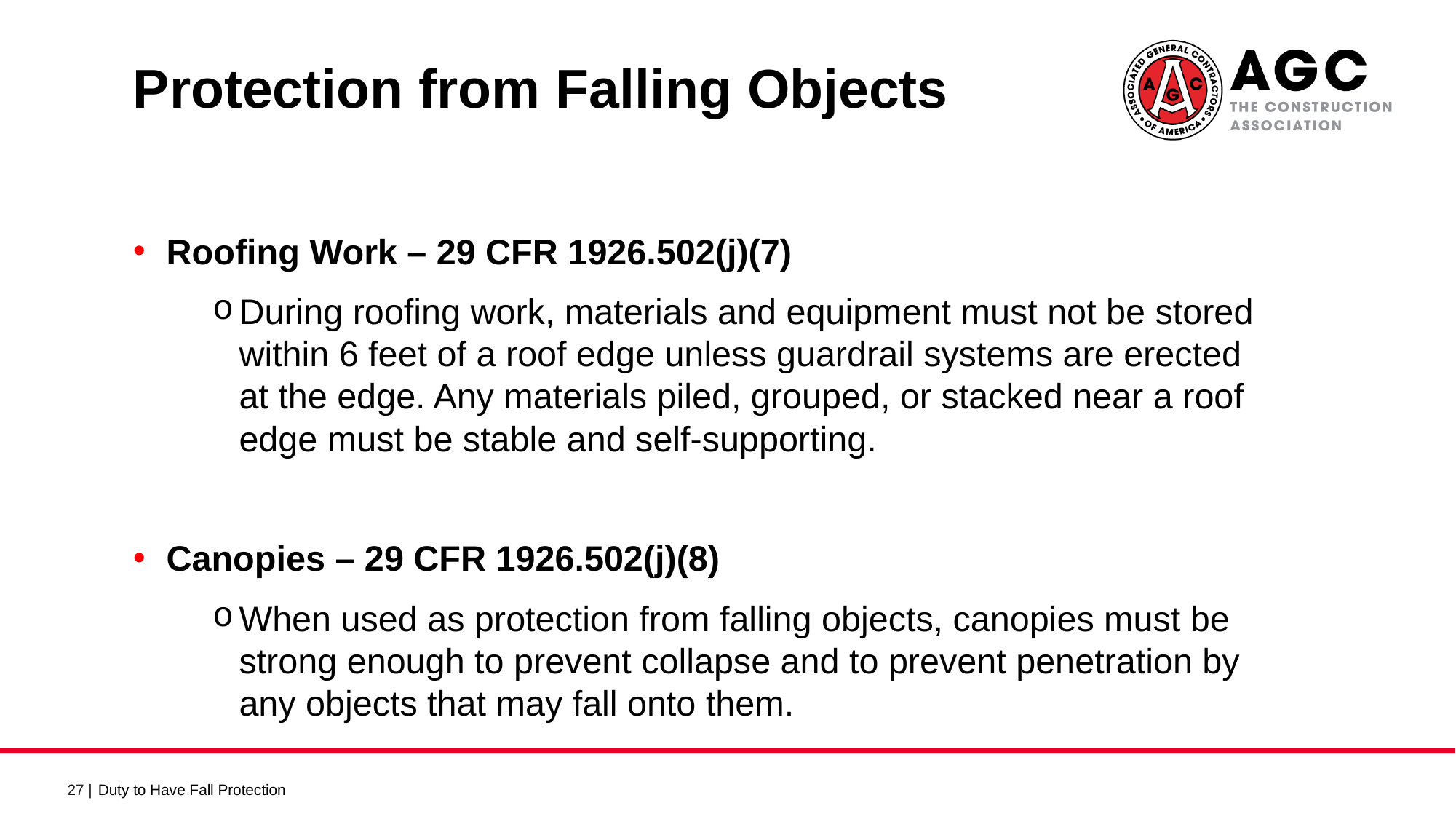

Protection from Falling Objects 2
Roofing Work – 29 CFR 1926.502(j)(7)
During roofing work, materials and equipment must not be stored within 6 feet of a roof edge unless guardrail systems are erected at the edge. Any materials piled, grouped, or stacked near a roof edge must be stable and self-supporting.

Canopies – 29 CFR 1926.502(j)(8)
When used as protection from falling objects, canopies must be strong enough to prevent collapse and to prevent penetration by any objects that may fall onto them.

Duty to Have Fall Protection